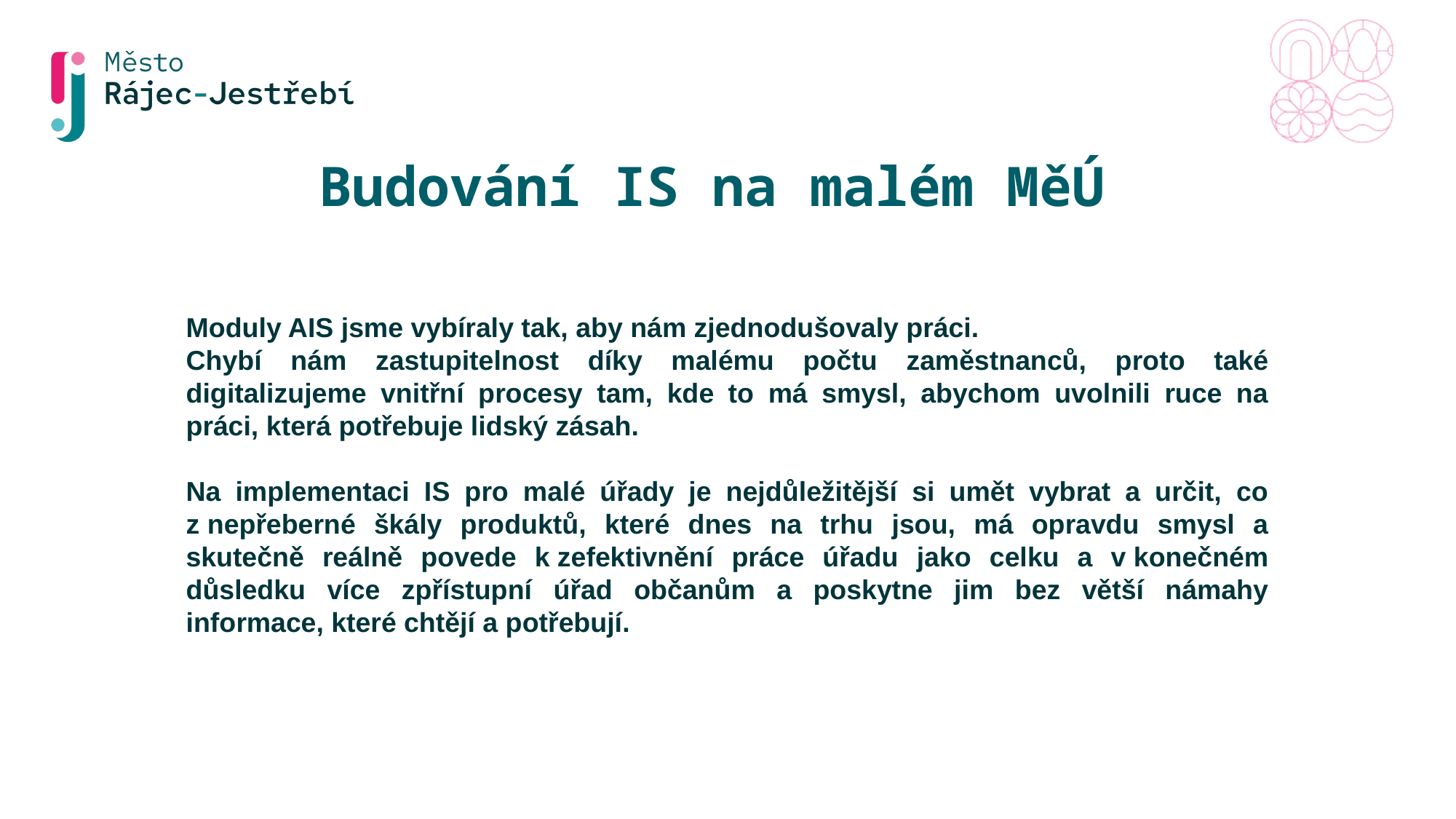

Budování IS na malém MěÚ
Moduly AIS jsme vybíraly tak, aby nám zjednodušovaly práci.
Chybí nám zastupitelnost díky malému počtu zaměstnanců, proto také digitalizujeme vnitřní procesy tam, kde to má smysl, abychom uvolnili ruce na práci, která potřebuje lidský zásah.

Na implementaci IS pro malé úřady je nejdůležitější si umět vybrat a určit, co z nepřeberné škály produktů, které dnes na trhu jsou, má opravdu smysl a skutečně reálně povede k zefektivnění práce úřadu jako celku a v konečném důsledku více zpřístupní úřad občanům a poskytne jim bez větší námahy informace, které chtějí a potřebují.